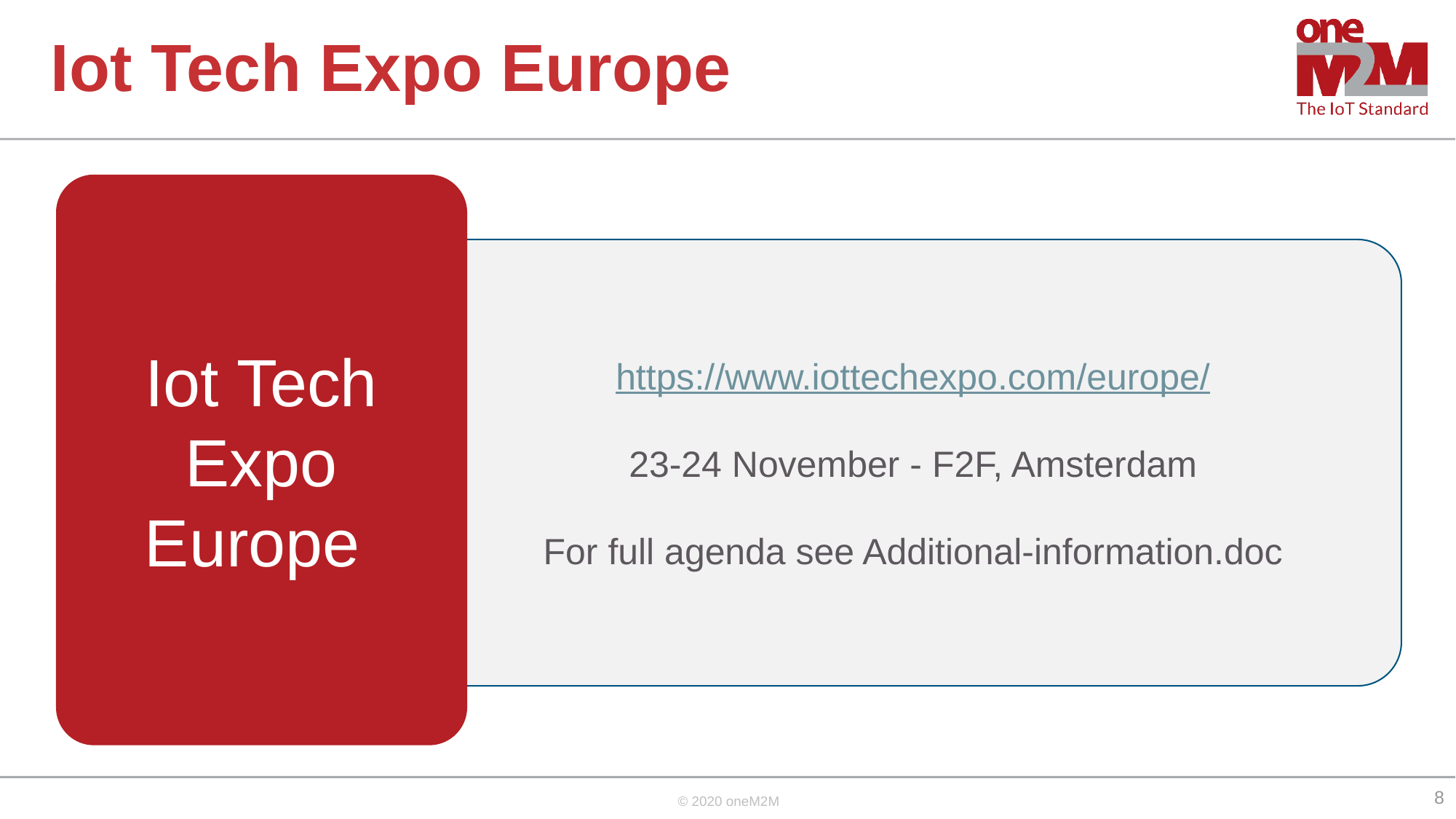

# Iot Tech Expo Europe
Iot Tech Expo Europe
https://www.iottechexpo.com/europe/

23-24 November - F2F, Amsterdam

For full agenda see Additional-information.doc
8